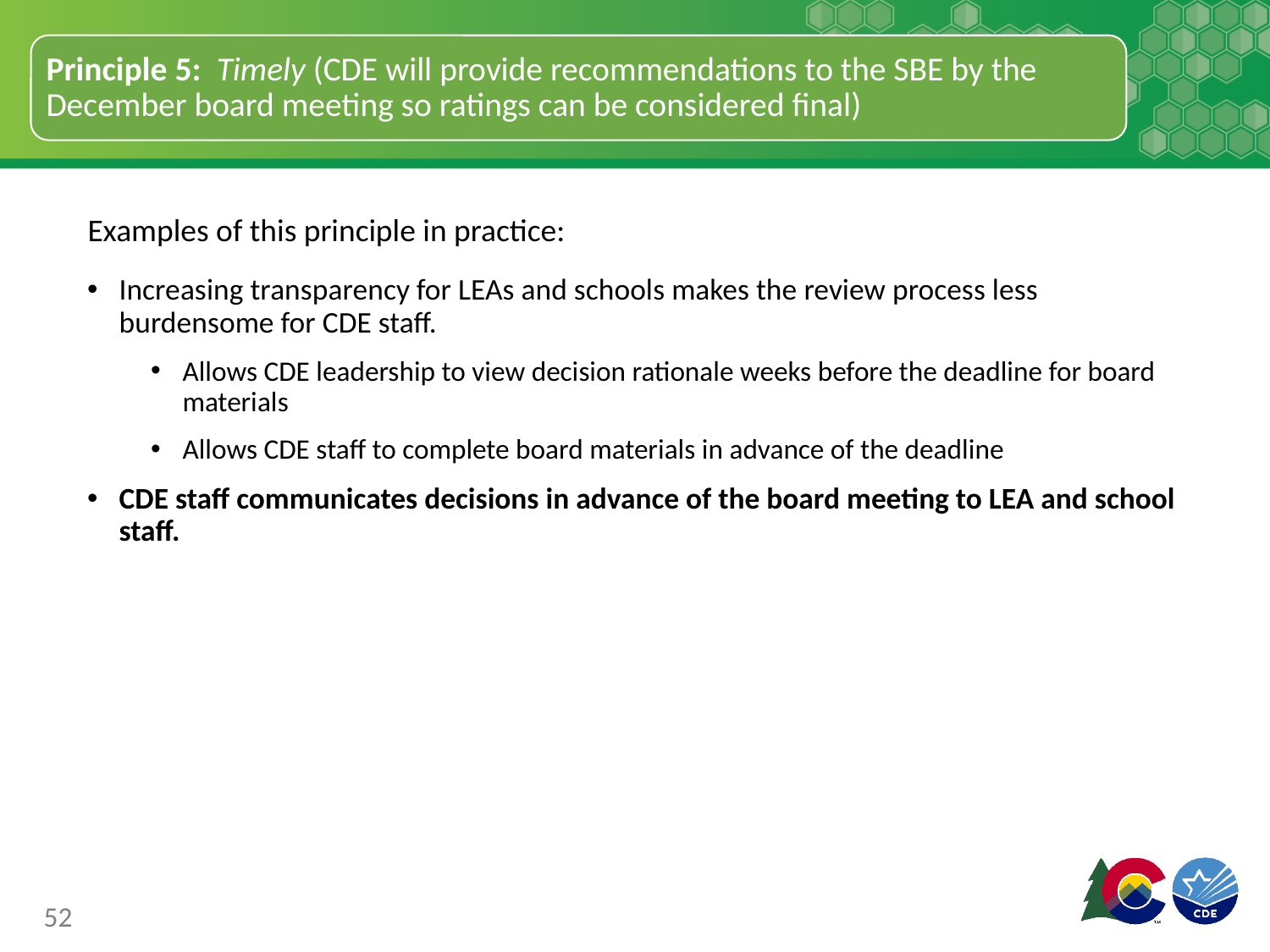

Principle 5:  Timely (CDE will provide recommendations to the SBE by the December board meeting so ratings can be considered final)
Examples of this principle in practice:
Increasing transparency for LEAs and schools makes the review process less burdensome for CDE staff.
Allows CDE leadership to view decision rationale weeks before the deadline for board materials
Allows CDE staff to complete board materials in advance of the deadline
CDE staff communicates decisions in advance of the board meeting to LEA and school staff.
52